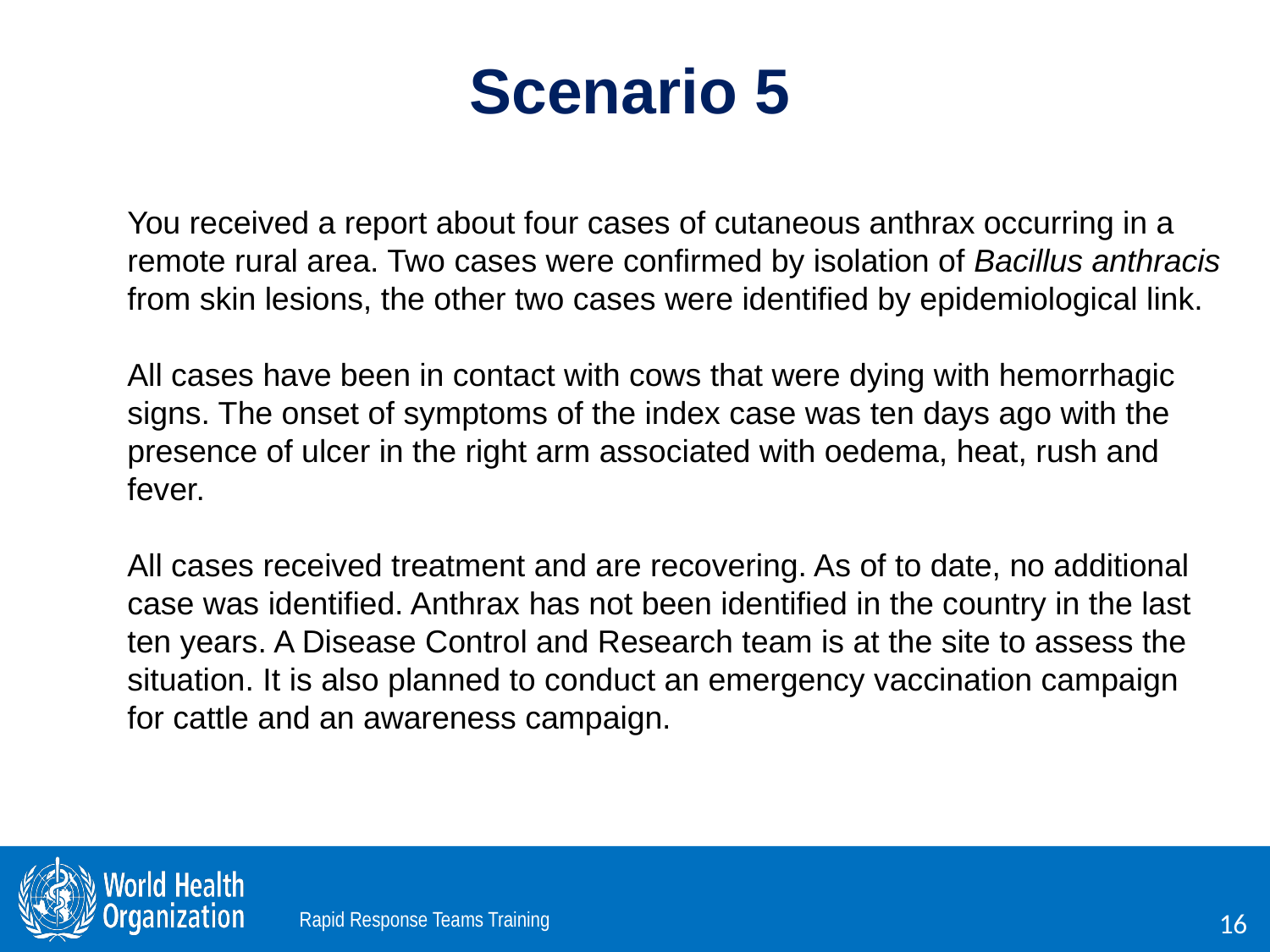

# Scenario 5
You received a report about four cases of cutaneous anthrax occurring in a remote rural area. Two cases were confirmed by isolation of Bacillus anthracis from skin lesions, the other two cases were identified by epidemiological link.

All cases have been in contact with cows that were dying with hemorrhagic signs. The onset of symptoms of the index case was ten days ago with the presence of ulcer in the right arm associated with oedema, heat, rush and fever.

All cases received treatment and are recovering. As of to date, no additional case was identified. Anthrax has not been identified in the country in the last ten years. A Disease Control and Research team is at the site to assess the situation. It is also planned to conduct an emergency vaccination campaign for cattle and an awareness campaign.